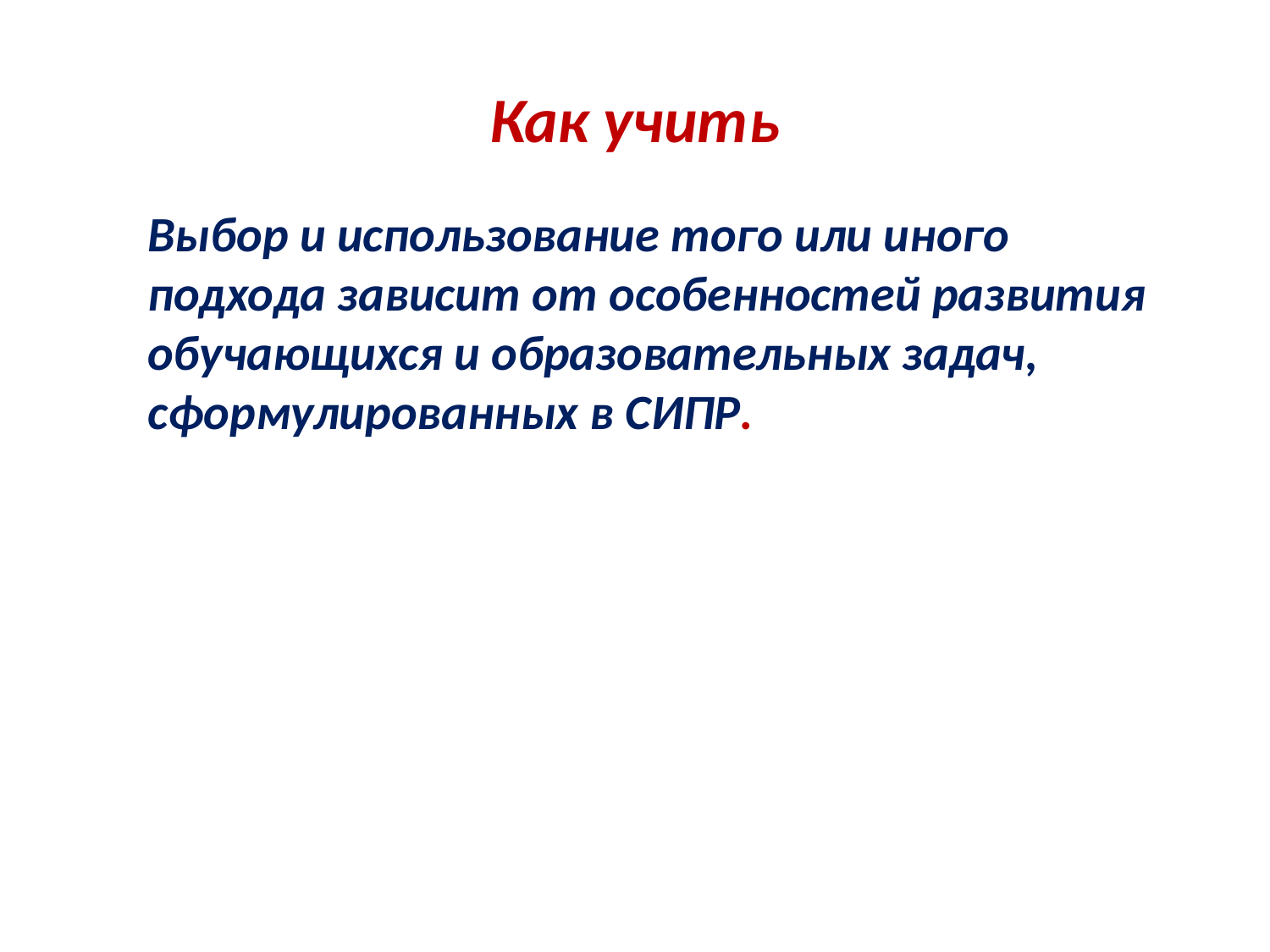

# Как учить
Выбор и использование того или иного подхода зависит от особенностей развития обучающихся и образовательных задач, сформулированных в СИПР.